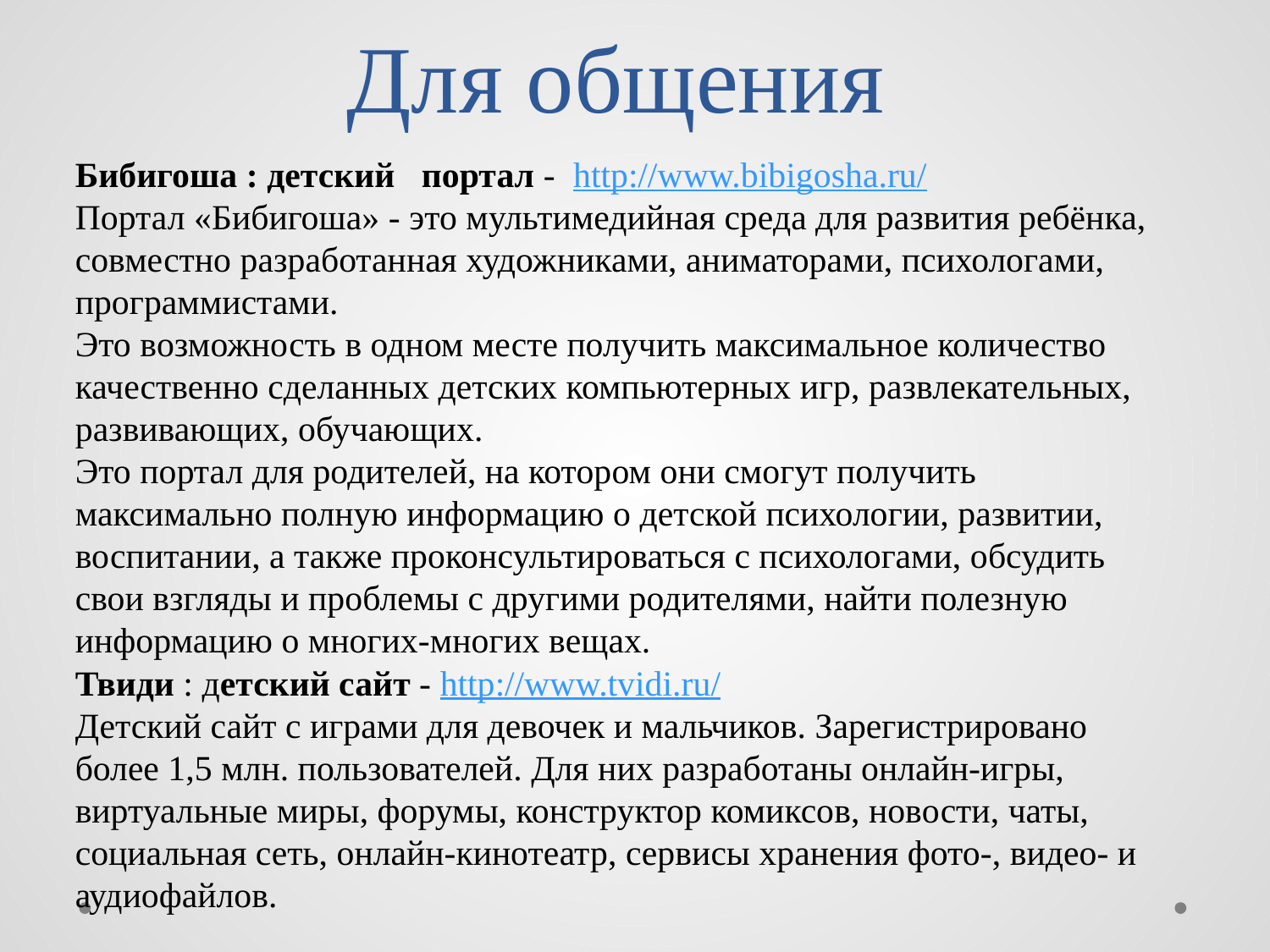

# Для общения
Бибигоша : детский   портал -  http://www.bibigosha.ru/
Портал «Бибигоша» - это мультимедийная среда для развития ребёнка, совместно разработанная художниками, аниматорами, психологами, программистами.
Это возможность в одном месте получить максимальное количество качественно сделанных детских компьютерных игр, развлекательных, развивающих, обучающих.
Это портал для родителей, на котором они смогут получить максимально полную информацию о детской психологии, развитии, воспитании, а также проконсультироваться с психологами, обсудить свои взгляды и проблемы с другими родителями, найти полезную информацию о многих-многих вещах.
Твиди : детский сайт - http://www.tvidi.ru/
Детский сайт с играми для девочек и мальчиков. Зарегистрировано более 1,5 млн. пользователей. Для них разработаны онлайн-игры, виртуальные миры, форумы, конструктор комиксов, новости, чаты, социальная сеть, онлайн-кинотеатр, сервисы хранения фото-, видео- и аудиофайлов.